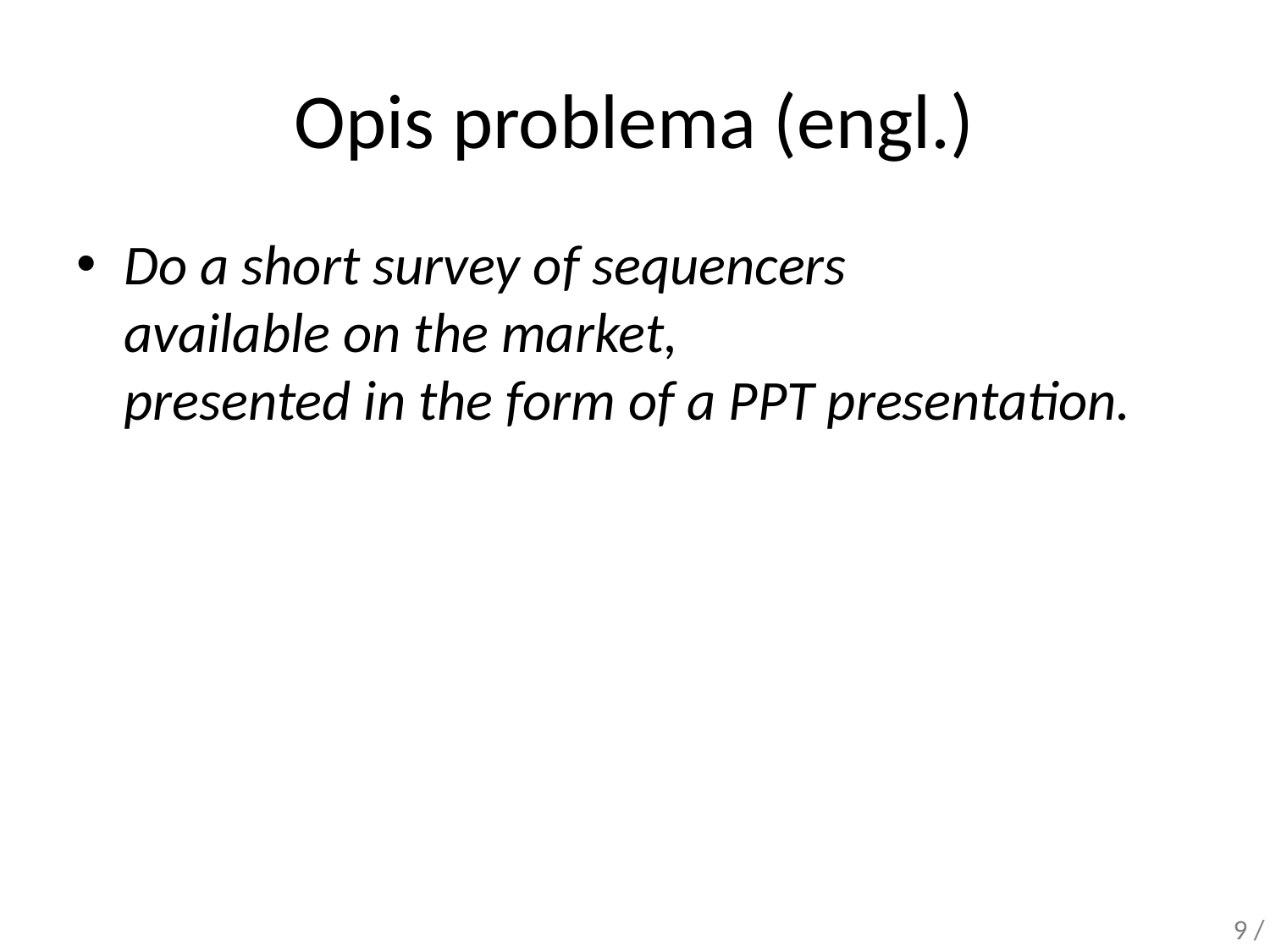

# Opis problema (engl.)
Do a short survey of sequencers
available on the market,
presented in the form of a PPT presentation.